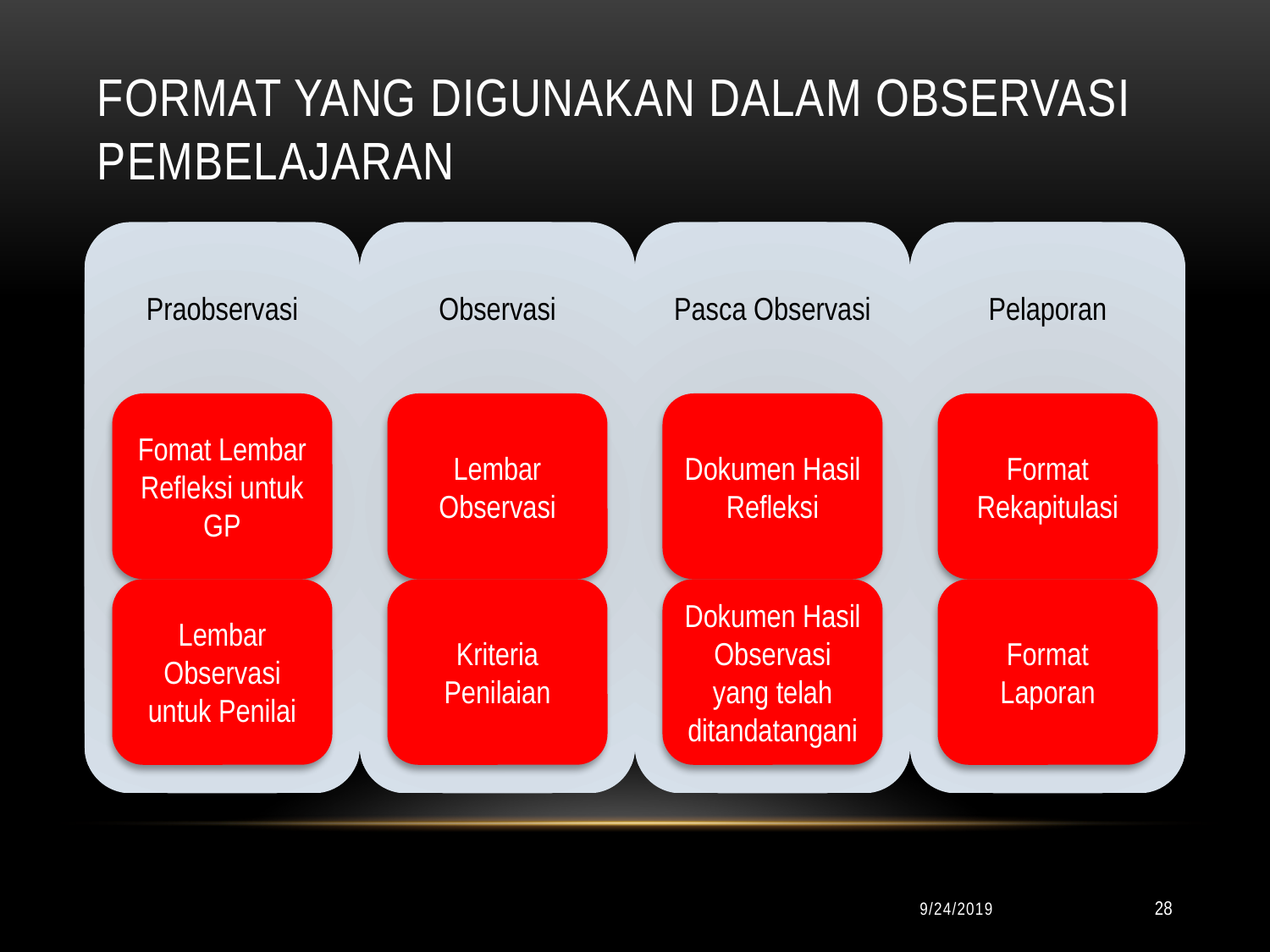

# Format yang digunakan dalam observasi pembelajaran
Praobservasi
Fomat Lembar Refleksi untuk GP
Lembar Observasi untuk Penilai
Observasi
Lembar Observasi
Kriteria Penilaian
Pasca Observasi
Dokumen Hasil Refleksi
Dokumen Hasil Observasi yang telah ditandatangani
Format Rekapitulasi
Pelaporan
Format Laporan
9/24/2019
28